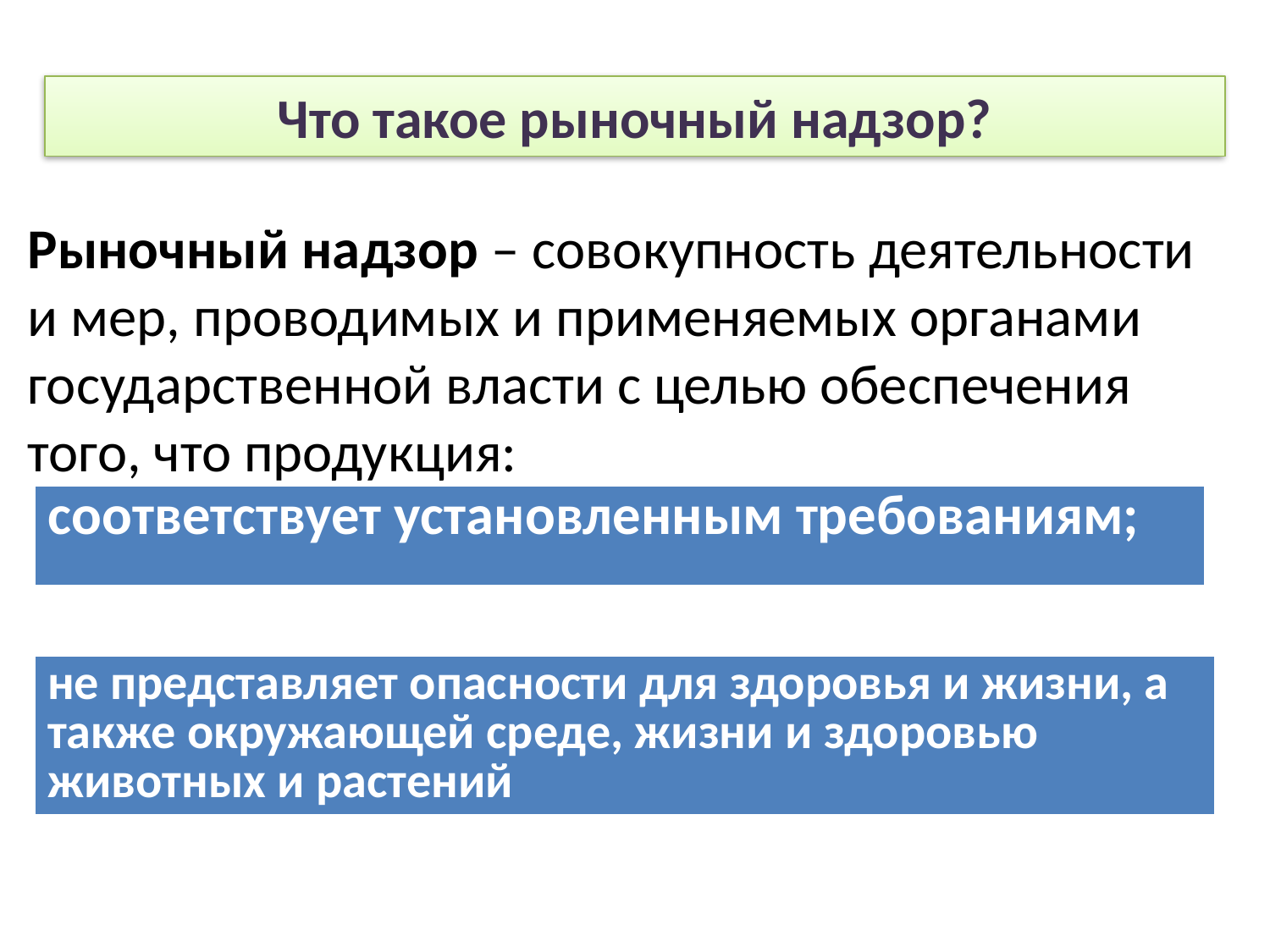

# Что такое рыночный надзор?
Рыночный надзор – совокупность деятельности и мер, проводимых и применяемых органами государственной власти с целью обеспечения того, что продукция:

| соответствует установленным требованиям; |
| --- |
| не представляет опасности для здоровья и жизни, а также окружающей среде, жизни и здоровью животных и растений |
| --- |